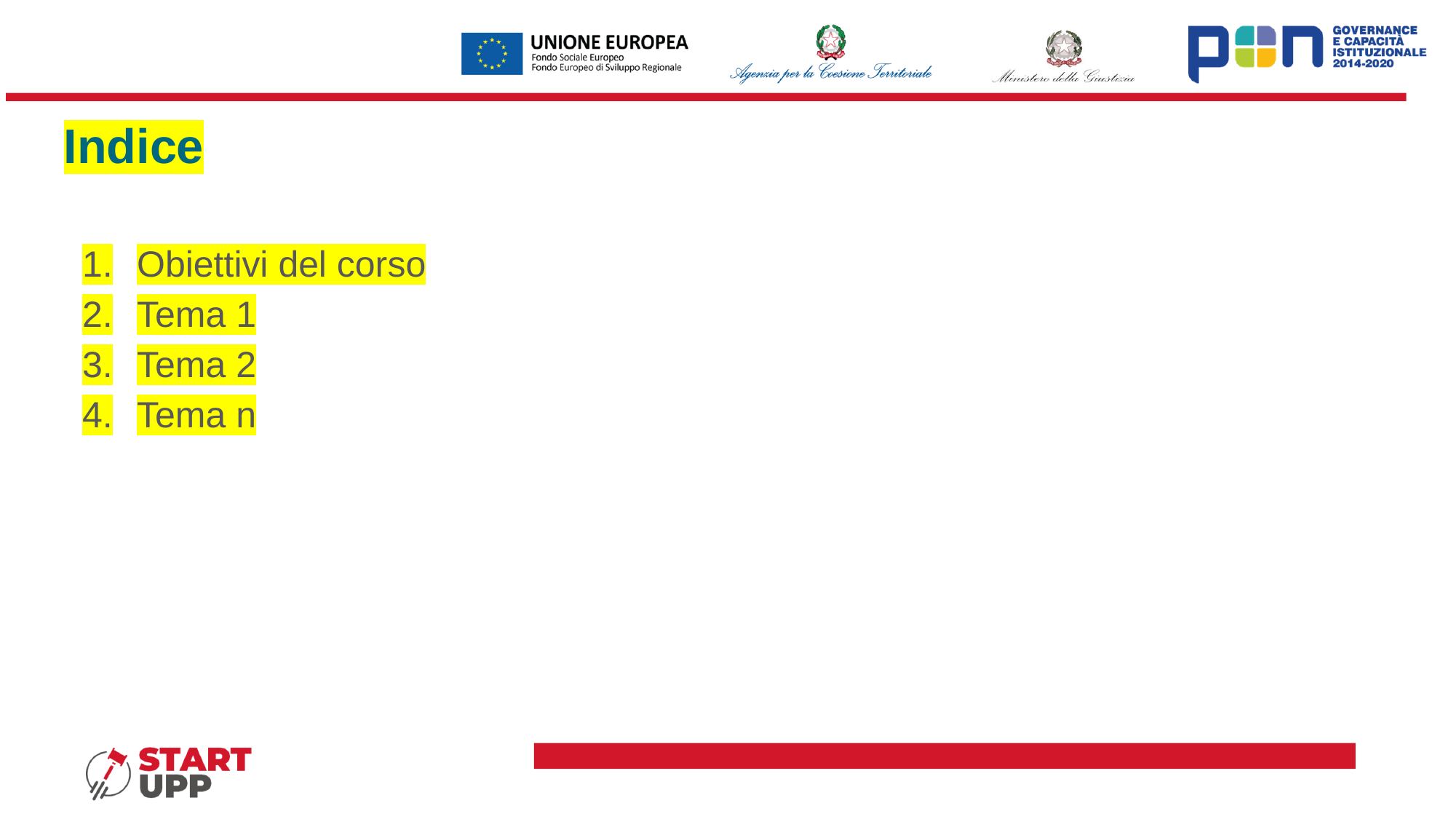

# Indice
Obiettivi del corso
Tema 1
Tema 2
Tema n